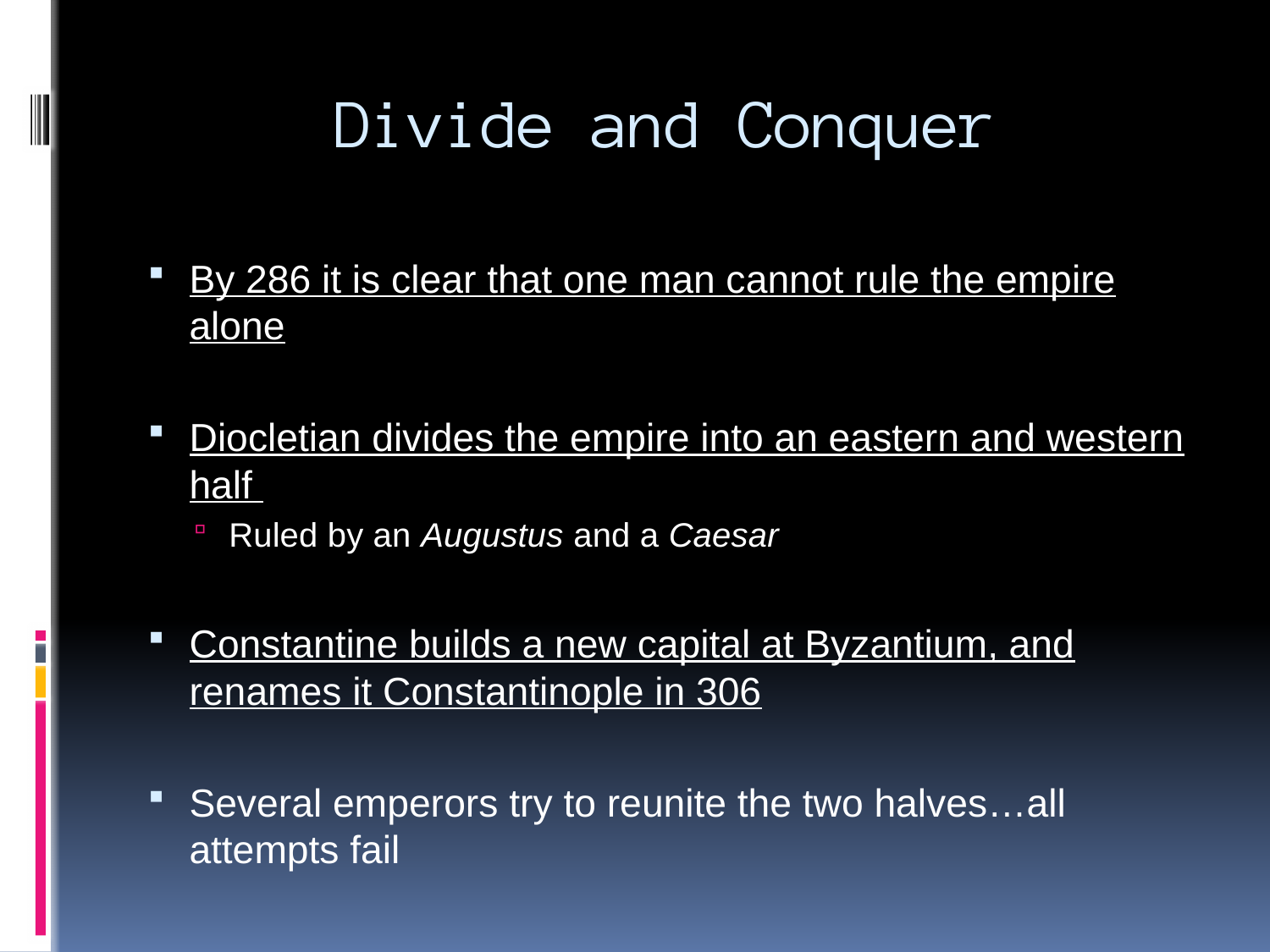

# Divide and Conquer
By 286 it is clear that one man cannot rule the empire alone

Diocletian divides the empire into an eastern and western half
Ruled by an Augustus and a Caesar

Constantine builds a new capital at Byzantium, and renames it Constantinople in 306

Several emperors try to reunite the two halves…all attempts fail